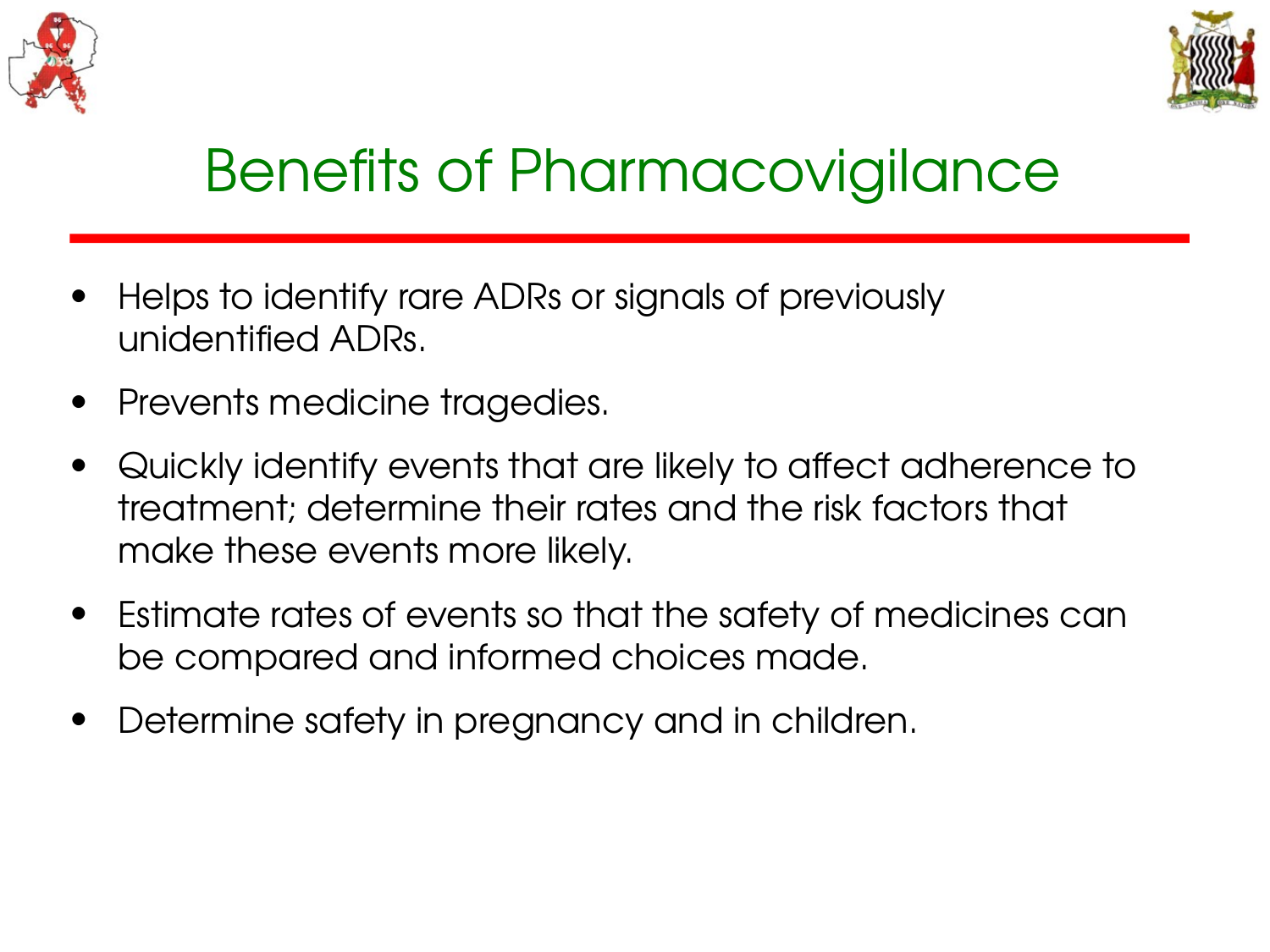

Benefits of Pharmacovigilance
Helps to identify rare ADRs or signals of previously unidentified ADRs.
Prevents medicine tragedies.
Quickly identify events that are likely to affect adherence to treatment; determine their rates and the risk factors that make these events more likely.
Estimate rates of events so that the safety of medicines can be compared and informed choices made.
Determine safety in pregnancy and in children.